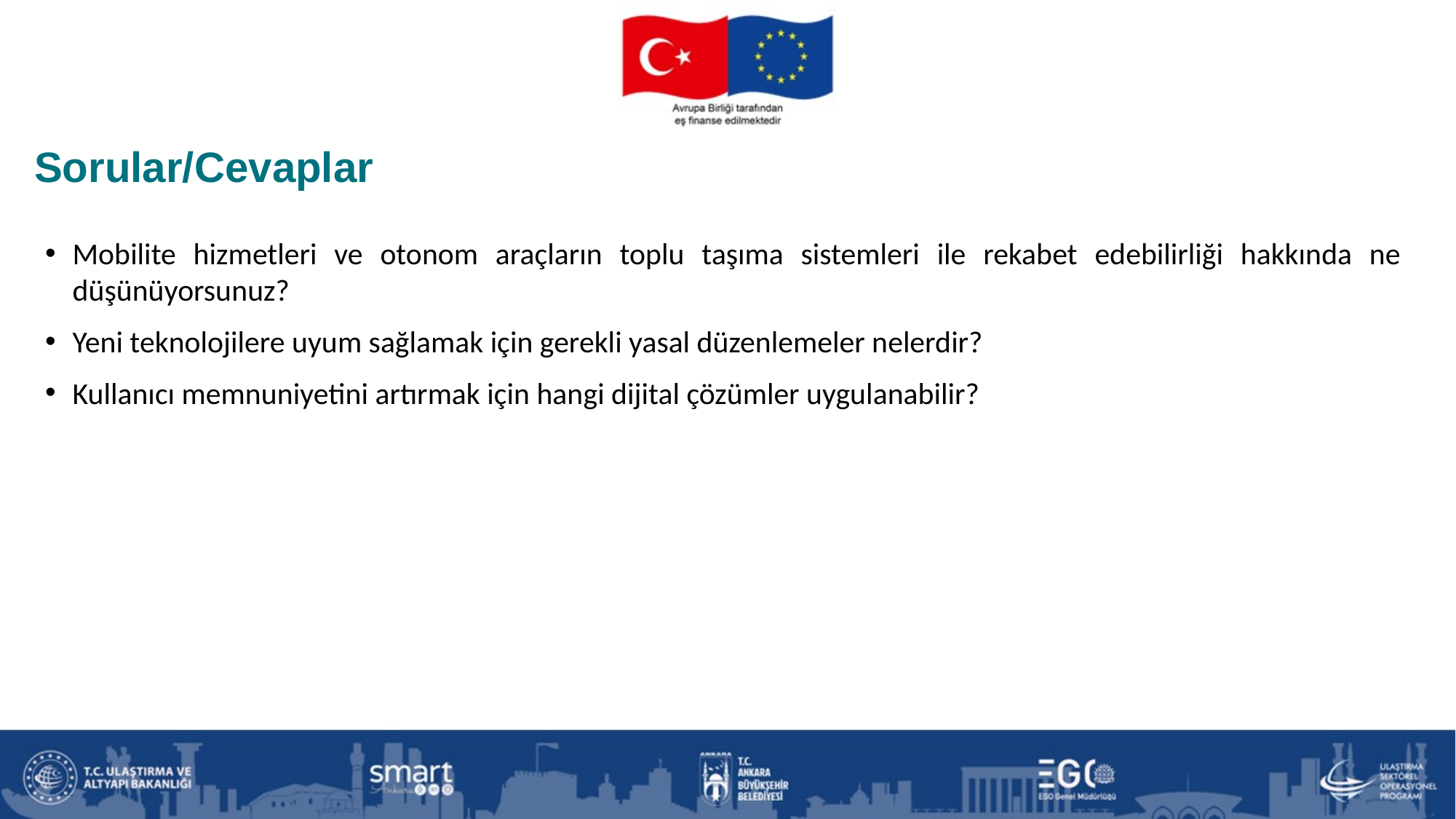

Sorular/Cevaplar

Mobilite hizmetleri ve otonom araçların toplu taşıma sistemleri ile rekabet edebilirliği hakkında ne düşünüyorsunuz?
Yeni teknolojilere uyum sağlamak için gerekli yasal düzenlemeler nelerdir?
Kullanıcı memnuniyetini artırmak için hangi dijital çözümler uygulanabilir?